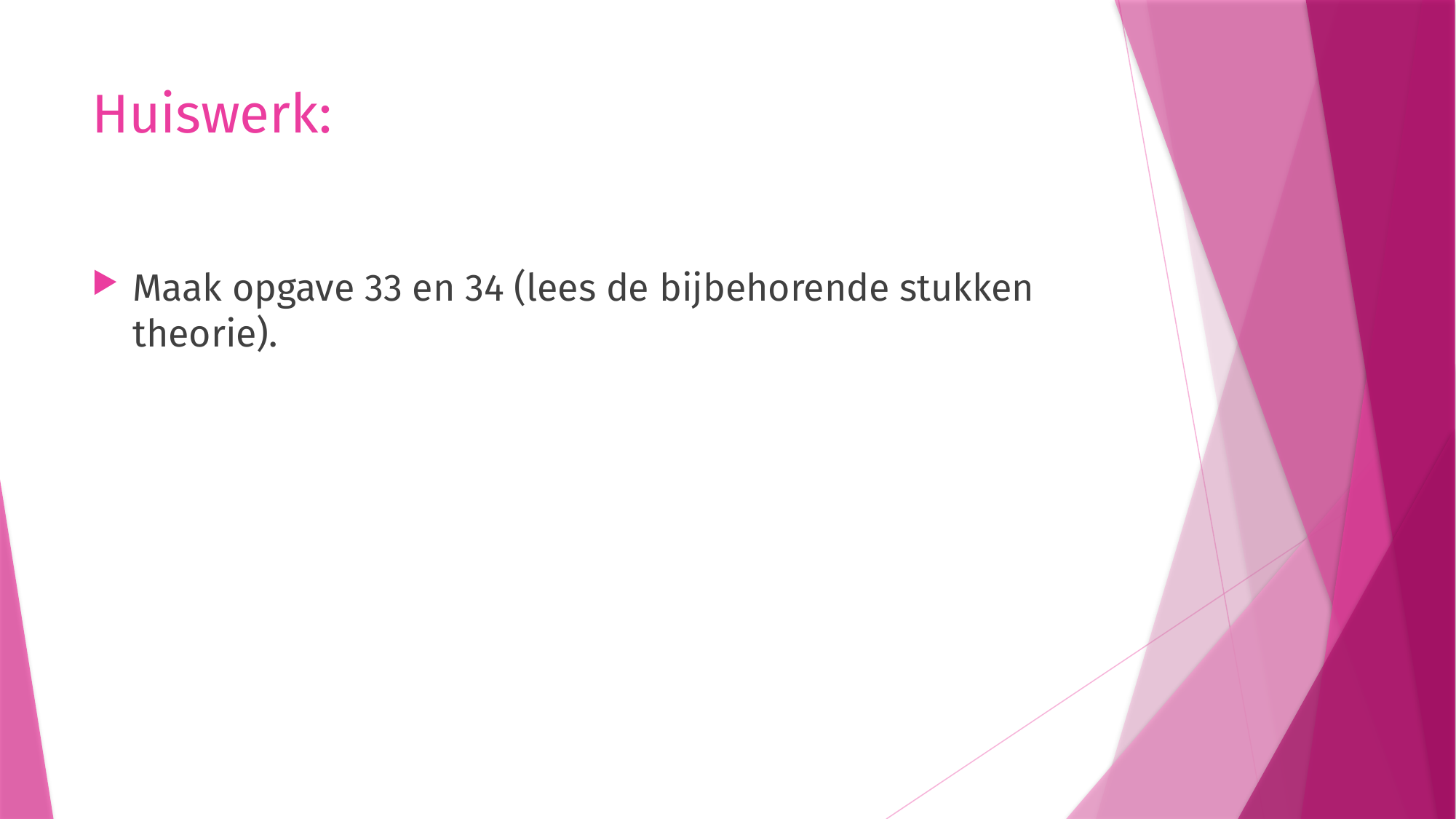

# Huiswerk:
Maak opgave 33 en 34 (lees de bijbehorende stukken theorie).